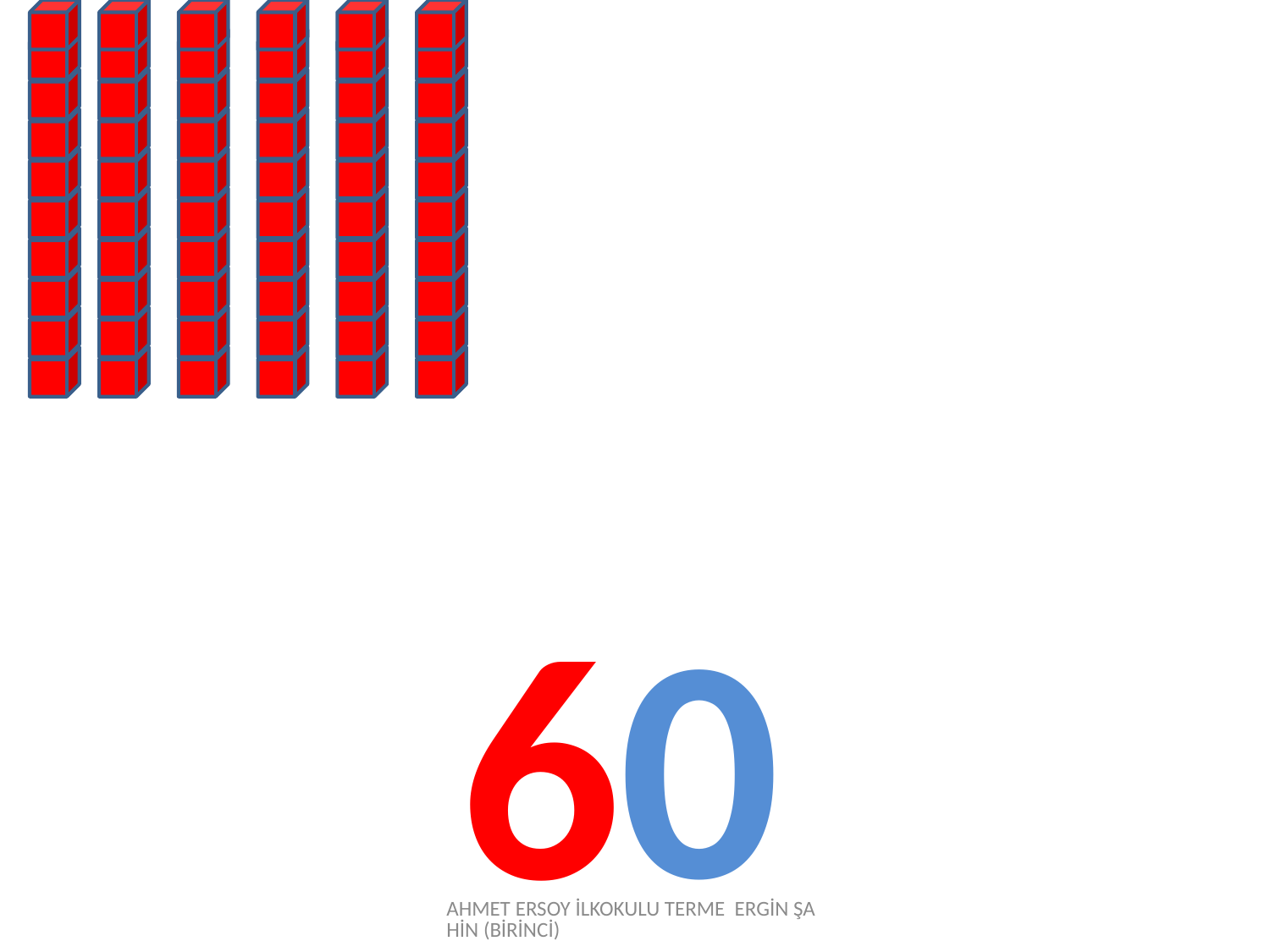

0
6
AHMET ERSOY İLKOKULU TERME  ERGİN ŞAHİN (BİRİNCİ)